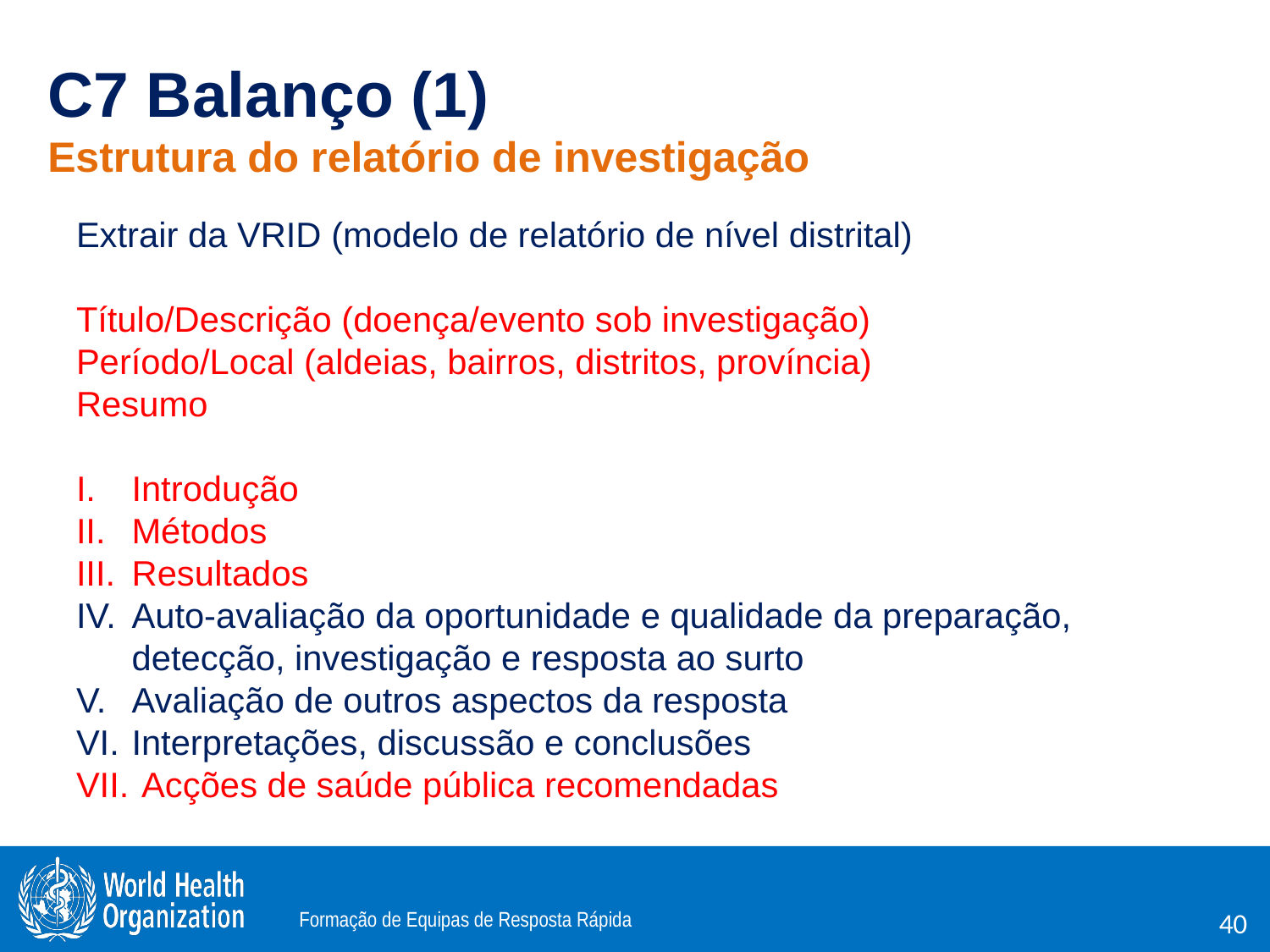

# C7 Balanço (1) Estrutura do relatório de investigação
Extrair da VRID (modelo de relatório de nível distrital)

Título/Descrição (doença/evento sob investigação)
Período/Local (aldeias, bairros, distritos, província)
Resumo

Introdução
Métodos
Resultados
Auto-avaliação da oportunidade e qualidade da preparação, detecção, investigação e resposta ao surto
Avaliação de outros aspectos da resposta
Interpretações, discussão e conclusões
 Acções de saúde pública recomendadas